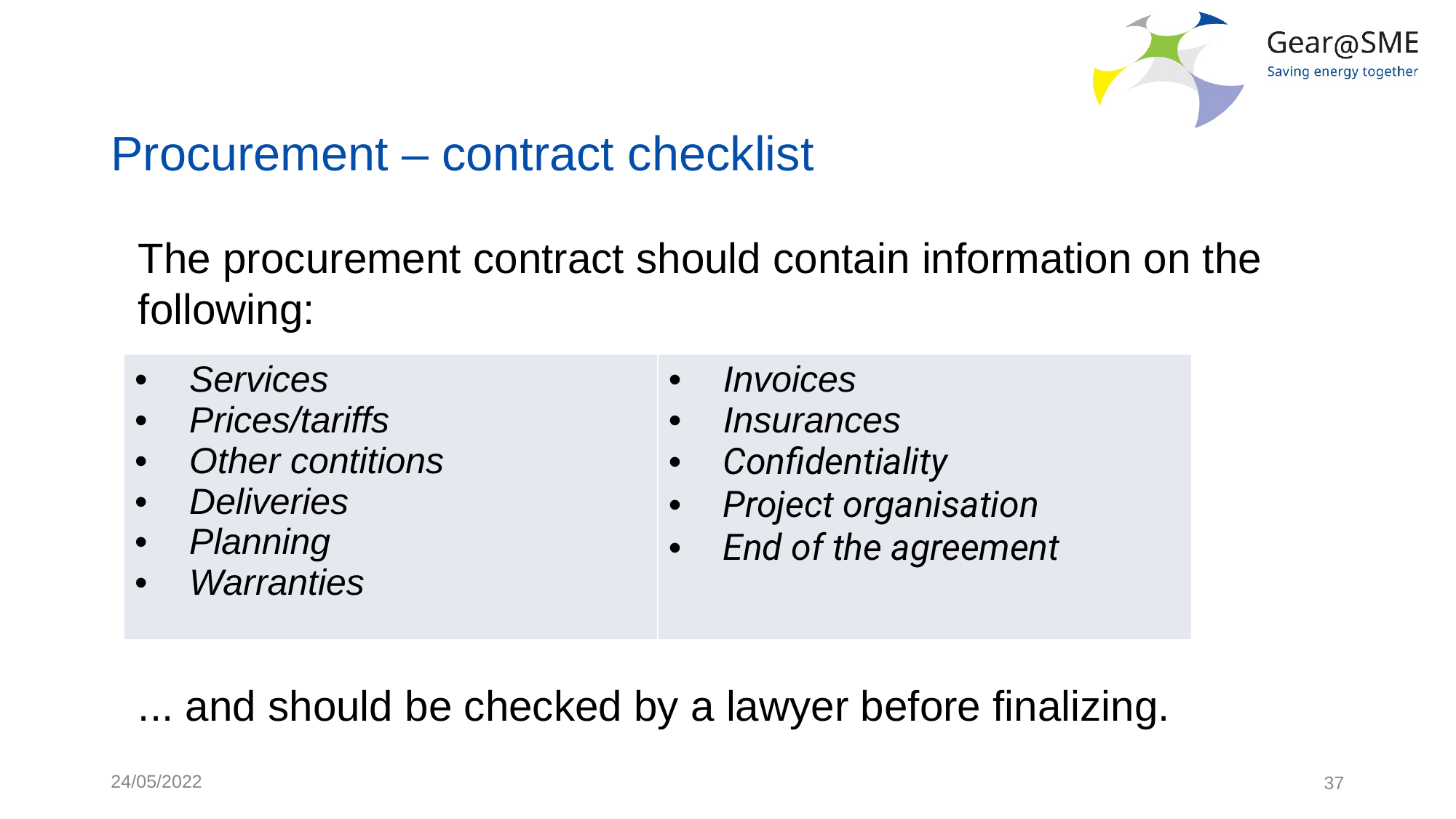

# Procurement – contract checklist
The procurement contract should contain information on the following:

... and should be checked by a lawyer before finalizing.

| Services Prices/tariffs Other contitions Deliveries Planning Warranties | Invoices Insurances Confidentiality Project organisation End of the agreement |
| --- | --- |

24/05/2022
37